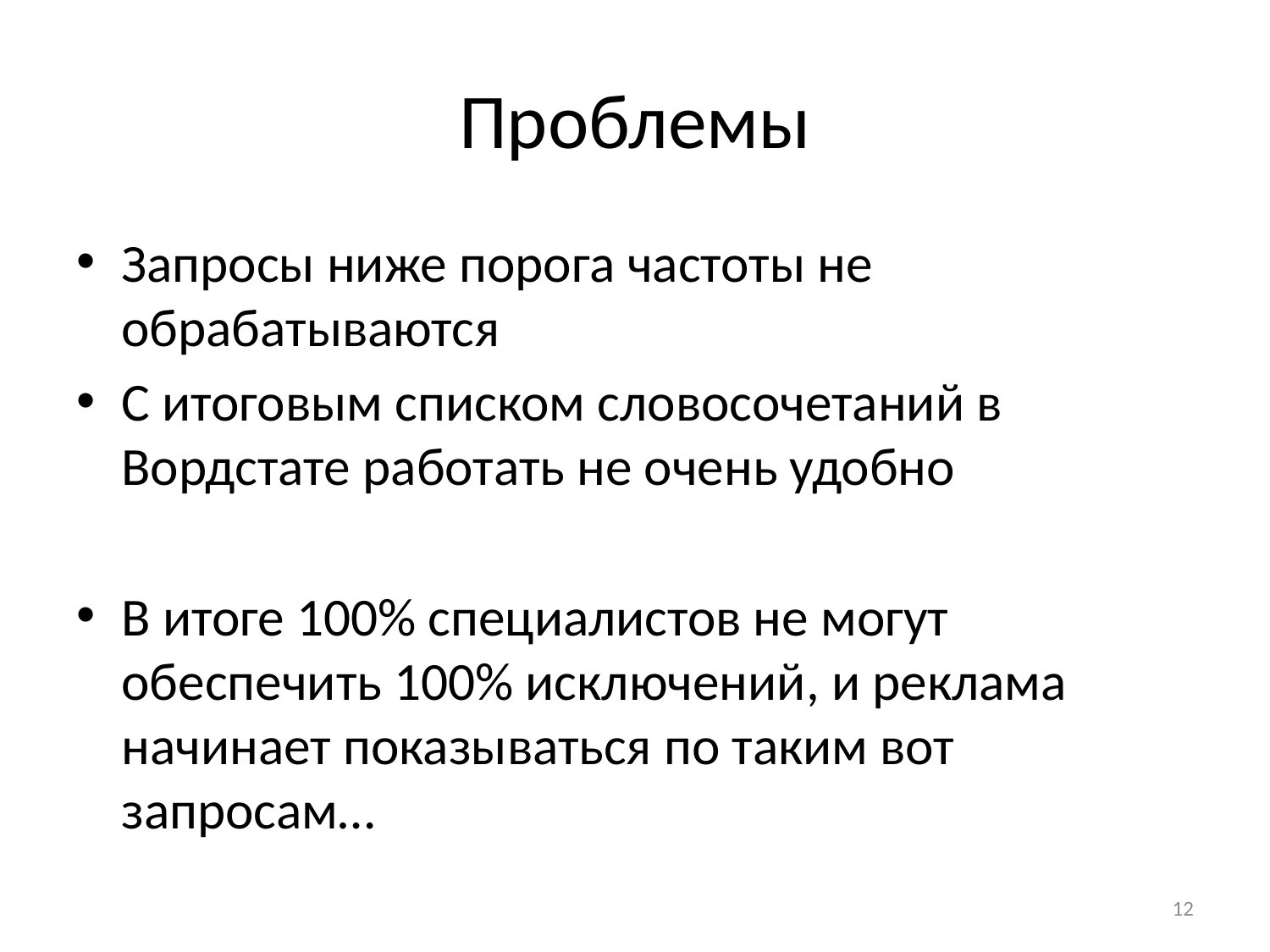

# Проблемы
Запросы ниже порога частоты не обрабатываются
С итоговым списком словосочетаний в Вордстате работать не очень удобно

В итоге 100% специалистов не могут обеспечить 100% исключений, и реклама начинает показываться по таким вот запросам…

12